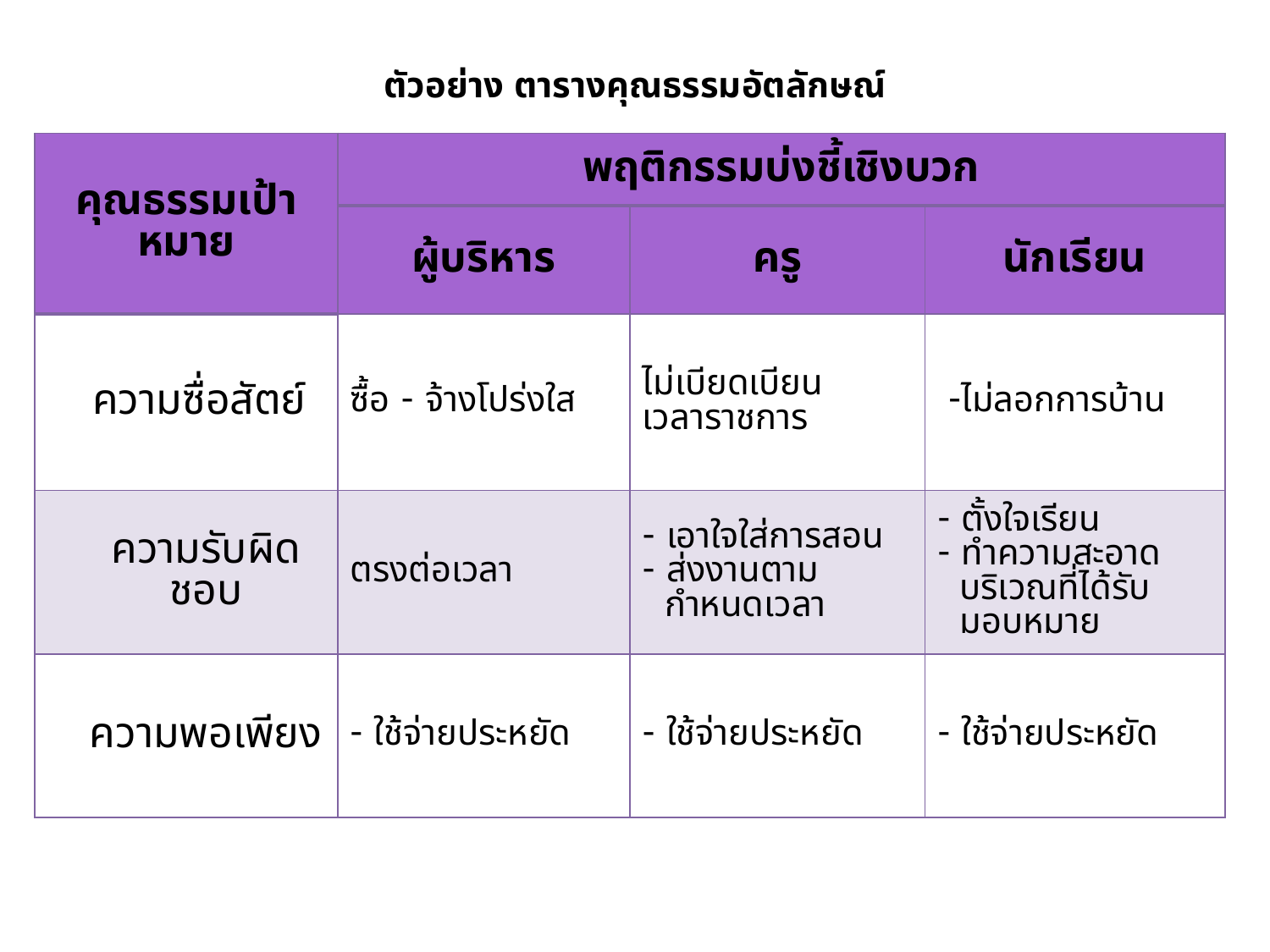

ตัวอย่าง ตารางคุณธรรมอัตลักษณ์
| คุณธรรมเป้าหมาย | พฤติกรรมบ่งชี้เชิงบวก |  |  |
| --- | --- | --- | --- |
|  | ผู้บริหาร | ครู | นักเรียน |
| ความซื่อสัตย์ | ซื้อ - จ้างโปร่งใส | ไม่เบียดเบียน เวลาราชการ | -ไม่ลอกการบ้าน |
| ความรับผิดชอบ | ตรงต่อเวลา | - เอาใจใส่การสอน - ส่งงานตาม กำหนดเวลา | - ตั้งใจเรียน - ทำความสะอาด บริเวณที่ได้รับ มอบหมาย |
| ความพอเพียง | - ใช้จ่ายประหยัด | - ใช้จ่ายประหยัด | - ใช้จ่ายประหยัด |